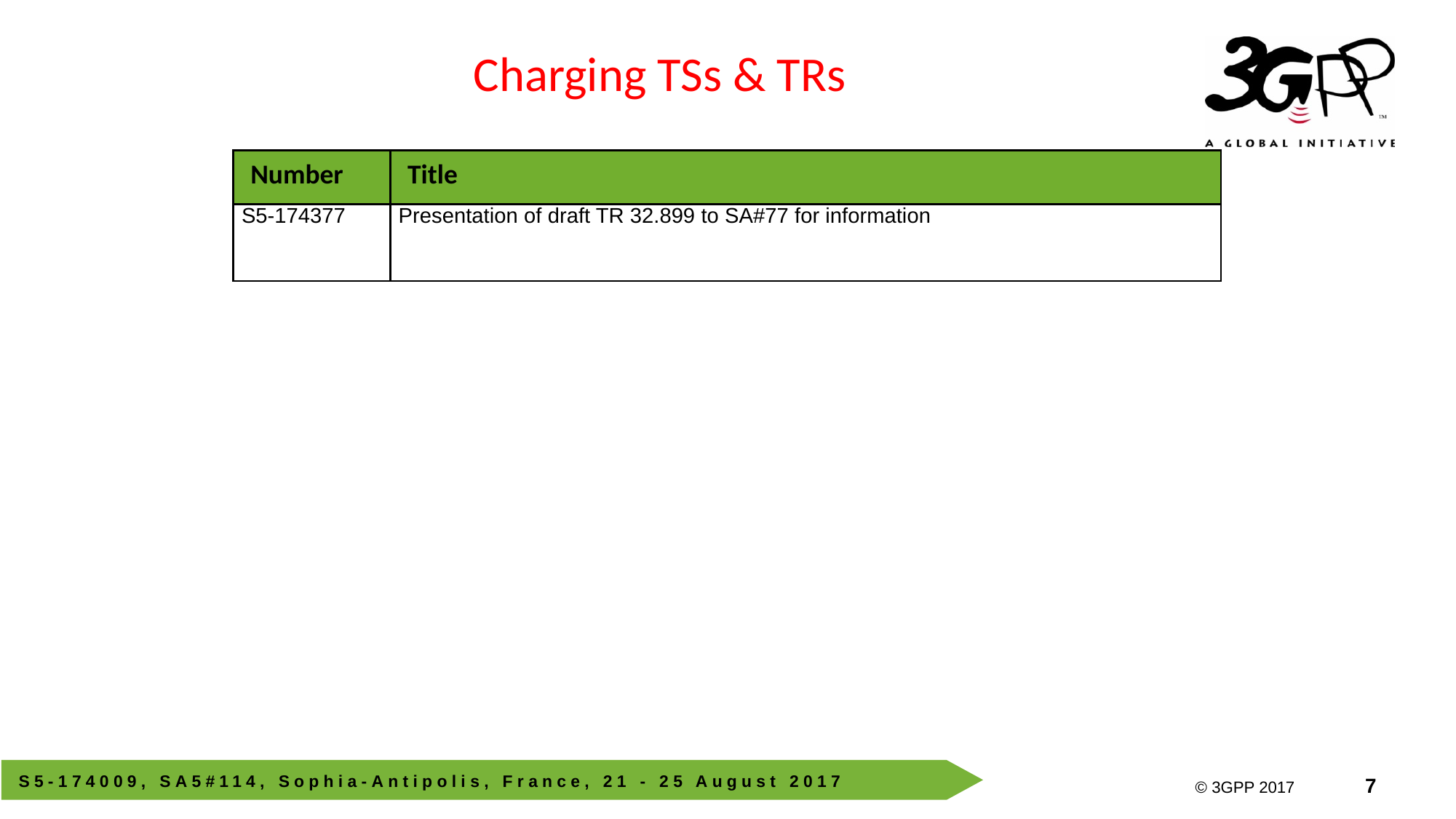

Charging TSs & TRs
| Number | Title |
| --- | --- |
| S5-174377 | Presentation of draft TR 32.899 to SA#77 for information |